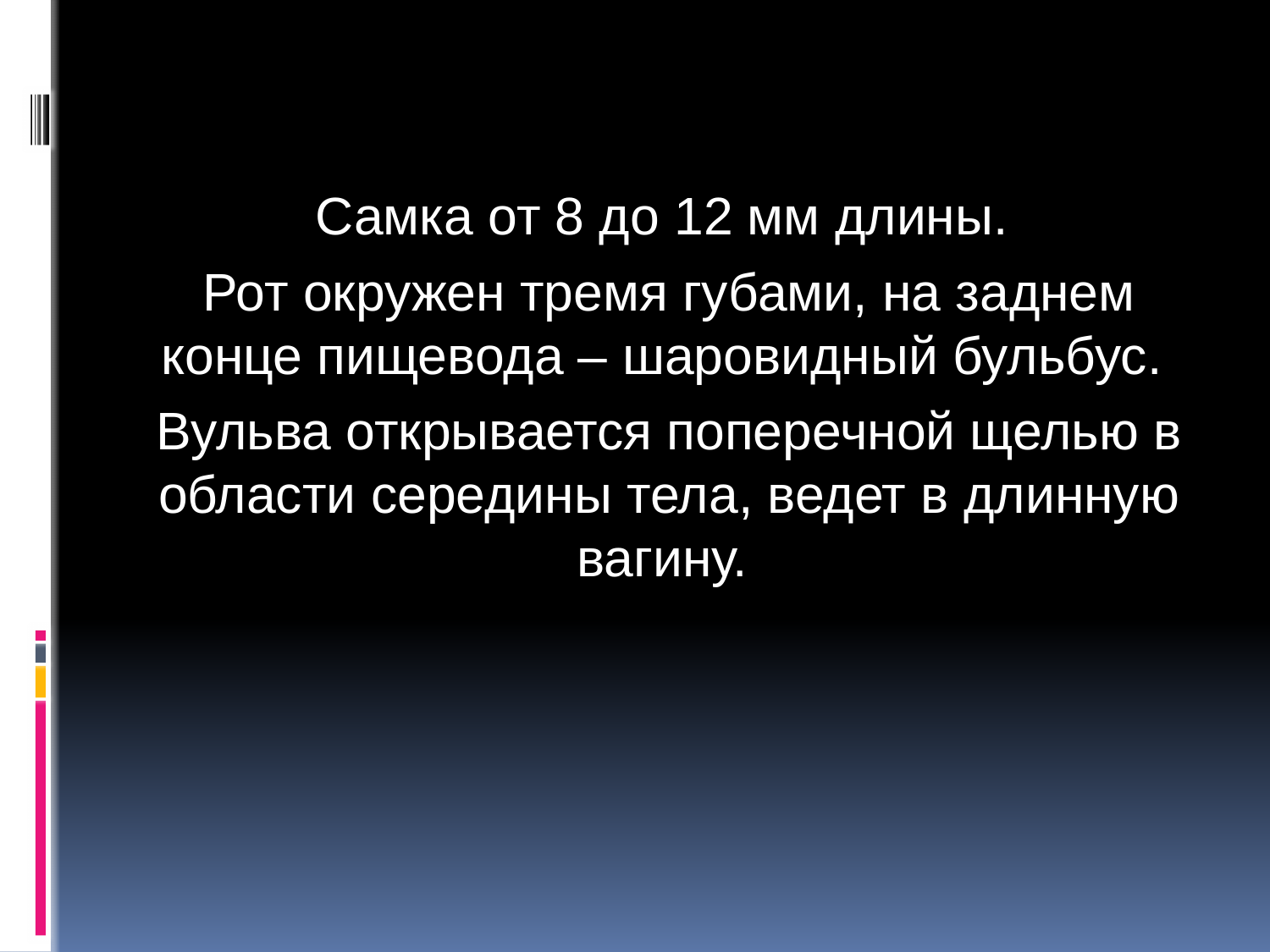

Самка от 8 до 12 мм длины.
Рот окружен тремя губами, на заднем конце пищевода – шаровидный бульбус.
Вульва открывается поперечной щелью в области середины тела, ведет в длинную вагину.